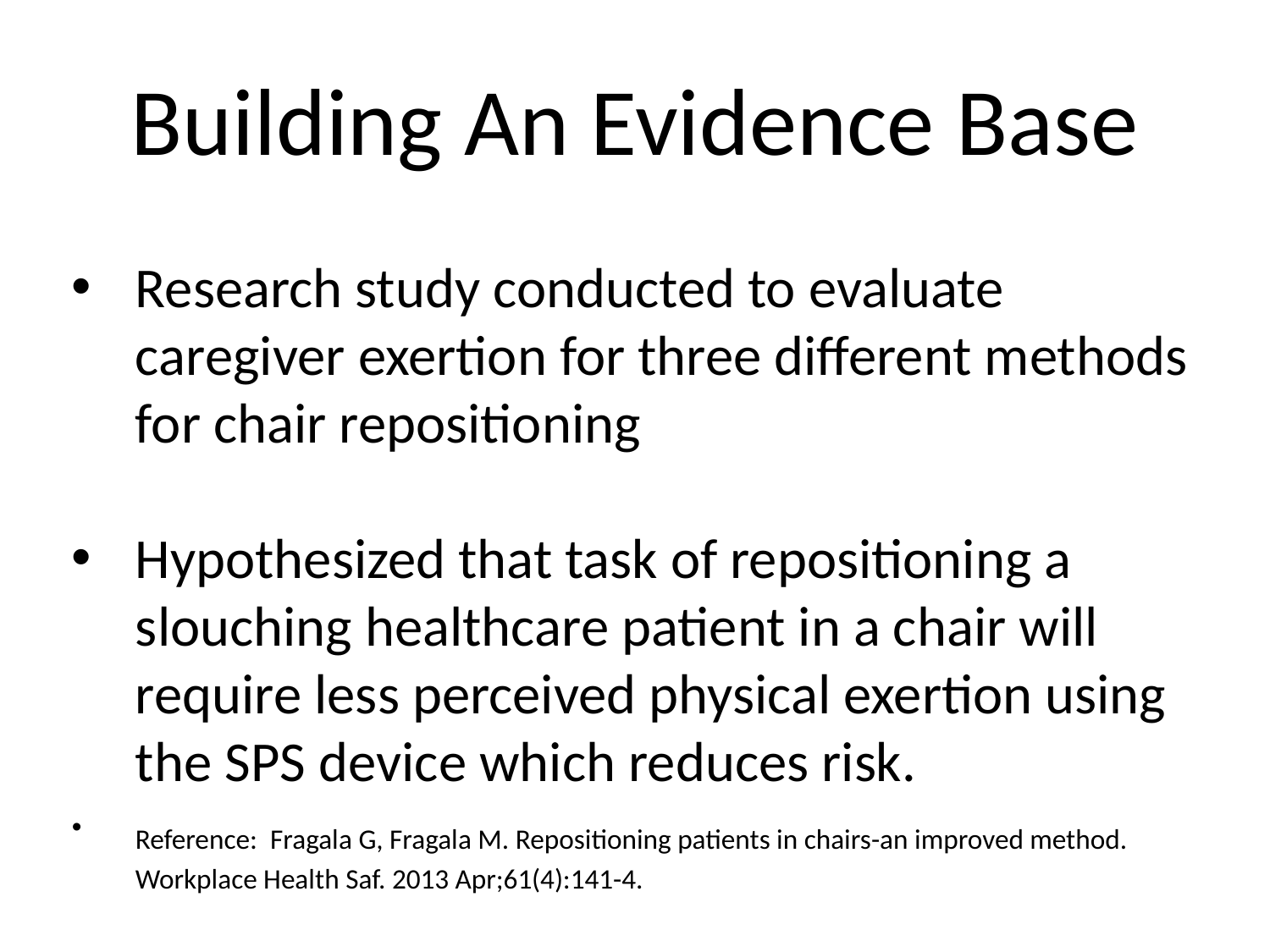

# Building An Evidence Base
Research study conducted to evaluate caregiver exertion for three different methods for chair repositioning

Hypothesized that task of repositioning a slouching healthcare patient in a chair will require less perceived physical exertion using the SPS device which reduces risk.
Reference: Fragala G, Fragala M. Repositioning patients in chairs-an improved method. Workplace Health Saf. 2013 Apr;61(4):141-4.